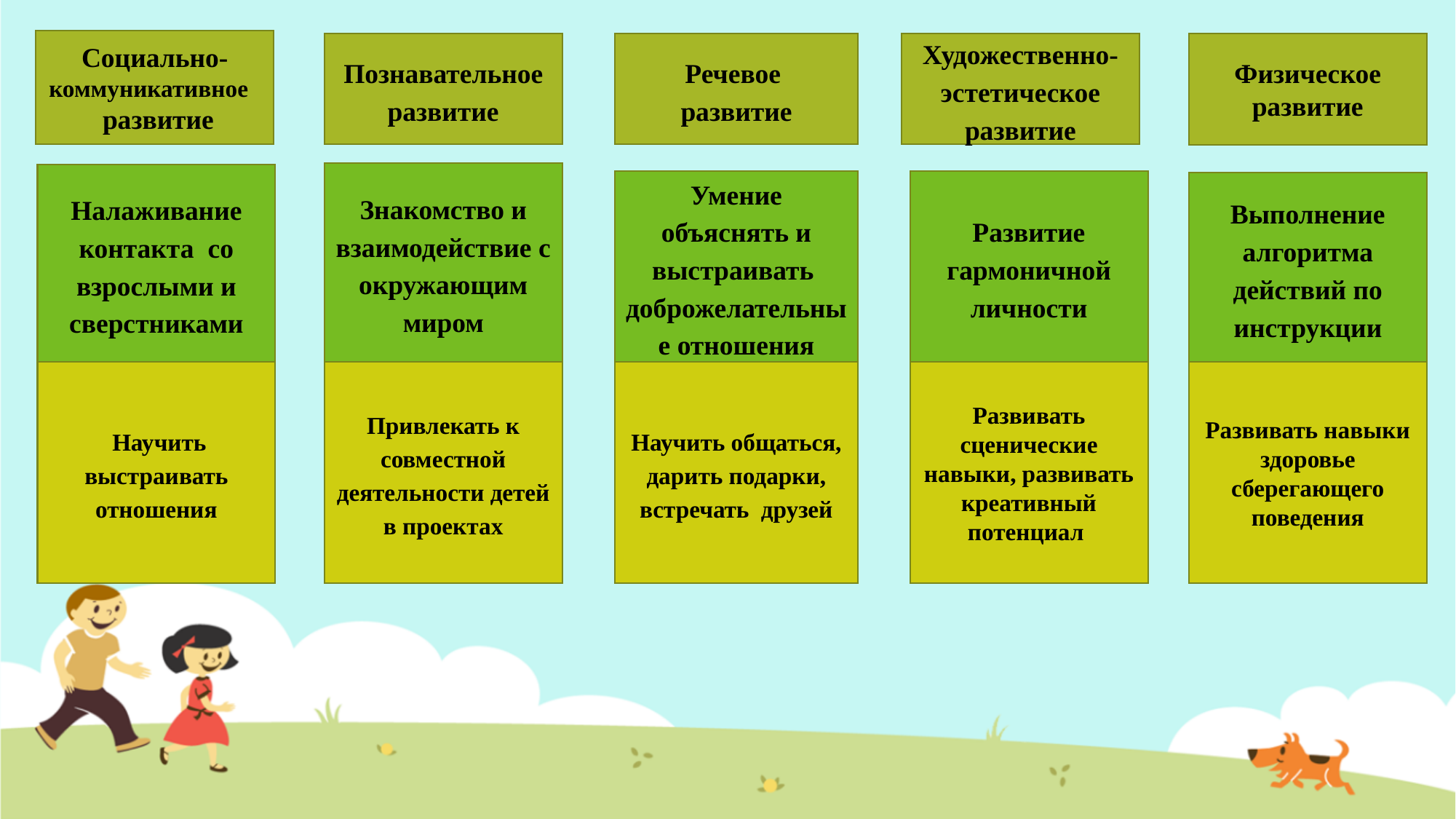

Социально-
коммуникативное
 развитие
Познавательное развитие
Речевое
развитие
Художественно-эстетическое развитие
Физическое развитие
Знакомство и взаимодействие с окружающим миром
Налаживание контакта  со взрослыми и сверстниками
Умение объяснять и выстраивать  доброжелательные отношения
Развитие гармоничной личности
Выполнение алгоритма действий по инструкции
 Научить
выстраивать отношения
Развивать навыки здоровье сберегающего поведения
Научить общаться, дарить подарки, встречать  друзей
Развивать сценические навыки, развивать креативный потенциал
Привлекать к совместной деятельности детей в проектах